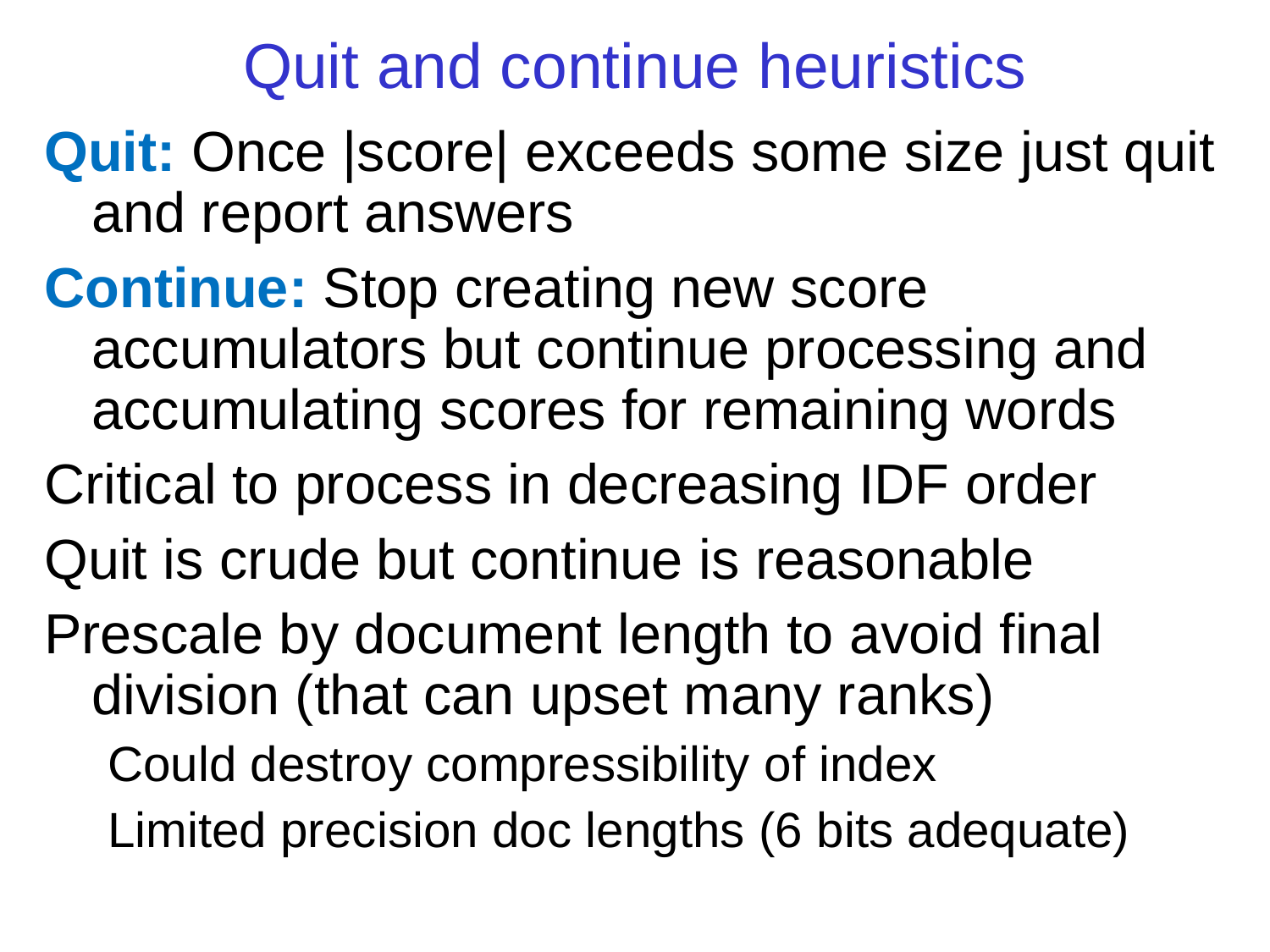

Quit and continue heuristics
Quit: Once |score| exceeds some size just quit and report answers
Continue: Stop creating new score accumulators but continue processing and accumulating scores for remaining words
Critical to process in decreasing IDF order
Quit is crude but continue is reasonable
Prescale by document length to avoid final division (that can upset many ranks)
Could destroy compressibility of index
Limited precision doc lengths (6 bits adequate)